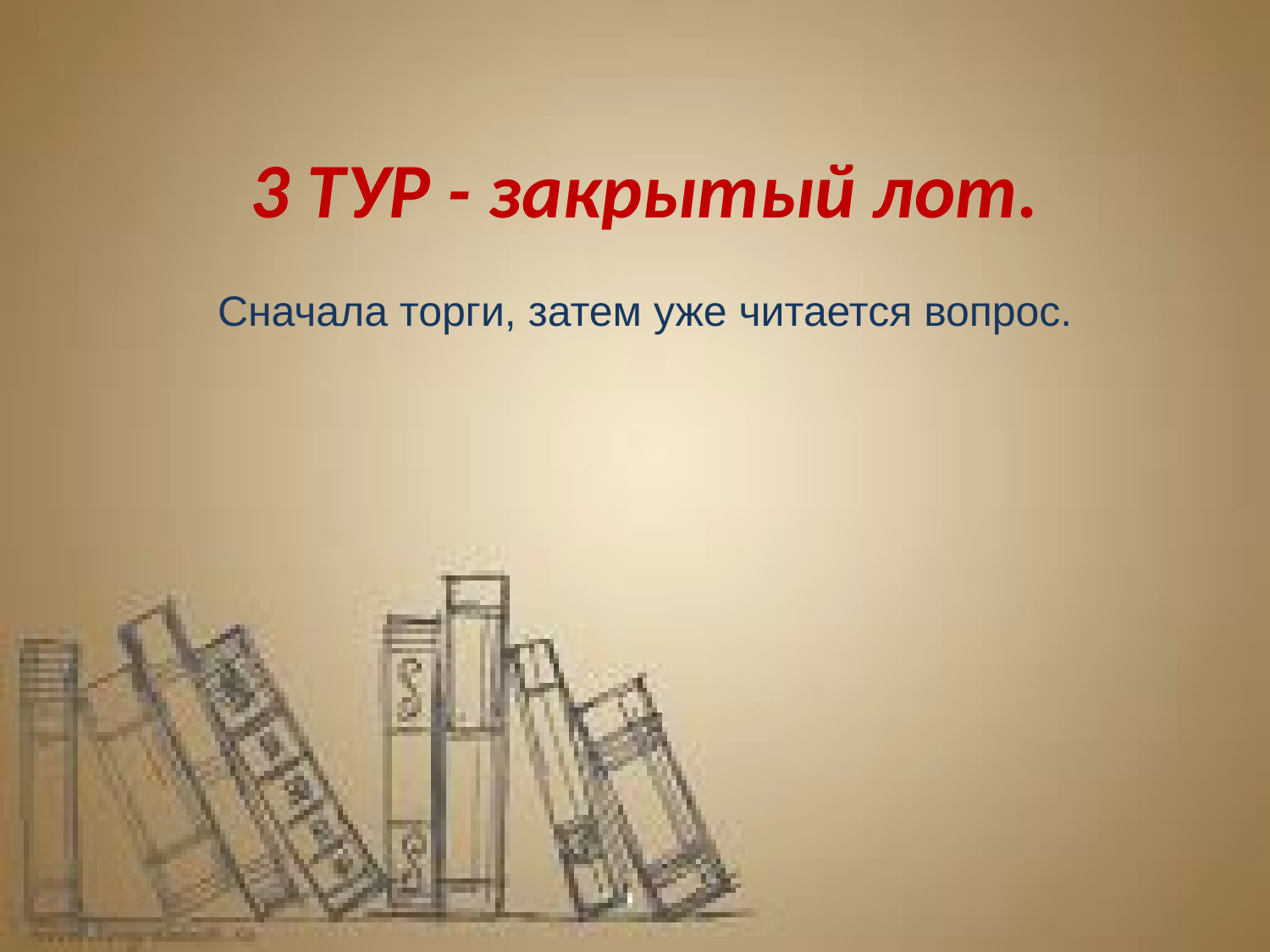

3 ТУР - закрытый лот.

Сначала торги, затем уже читается вопрос.